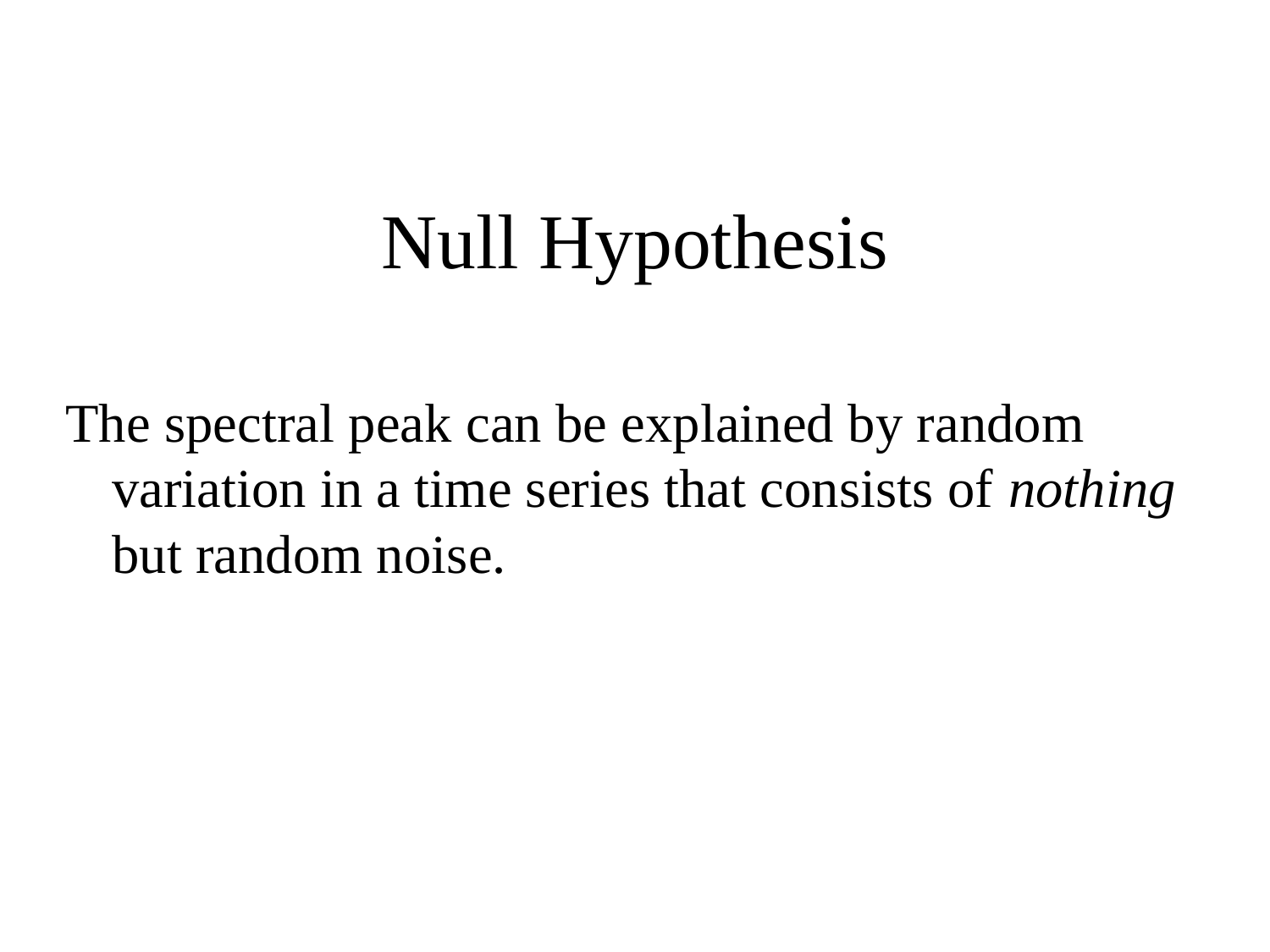

# Null Hypothesis
The spectral peak can be explained by random variation in a time series that consists of nothing but random noise.